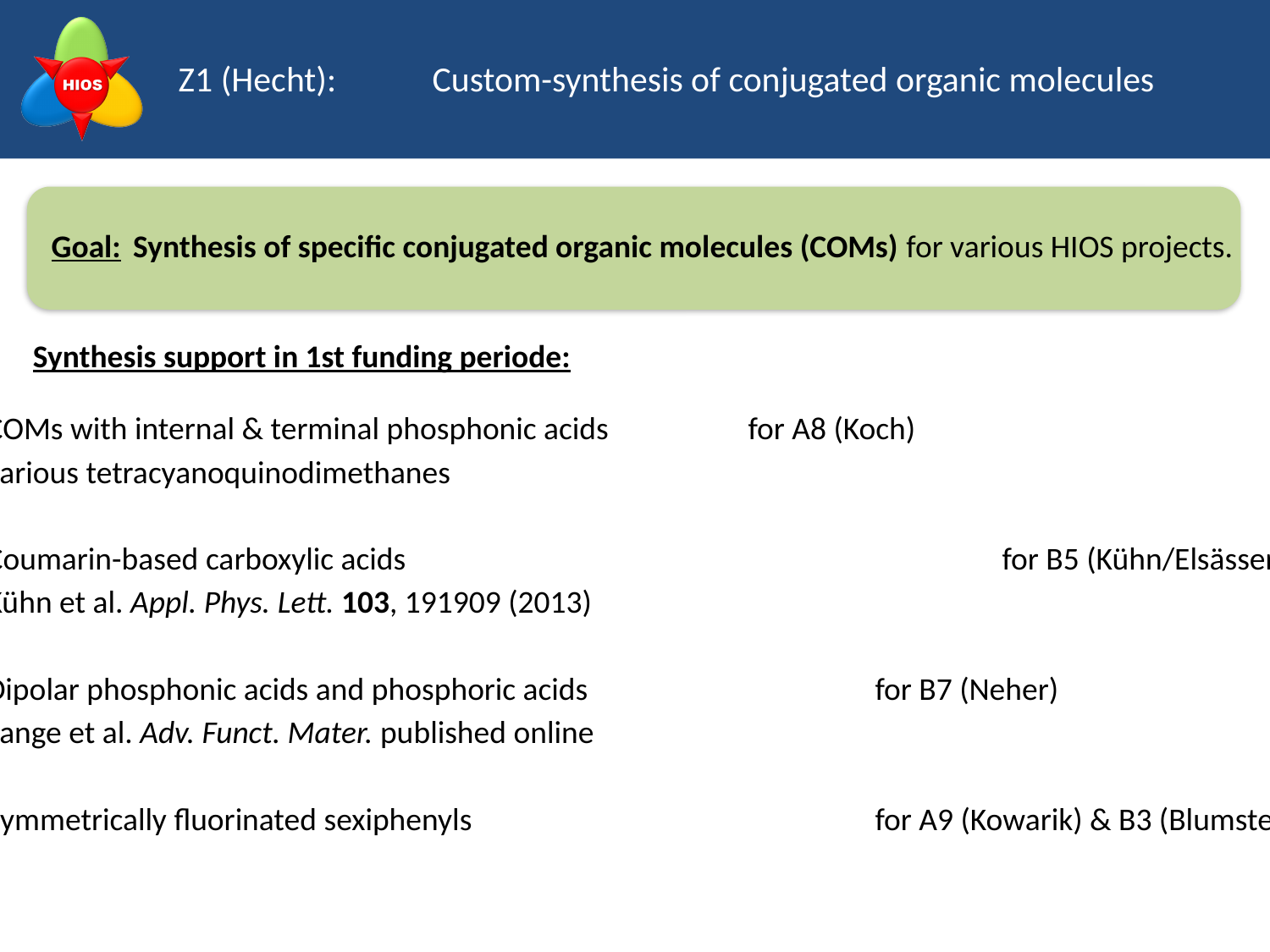

Z1 (Hecht):	Custom-synthesis of conjugated organic molecules

Goal:
Synthesis of specific conjugated organic molecules (COMs) for various HIOS projects.
Synthesis support in 1st funding periode:
COMs with internal & terminal phosphonic acids		for A8 (Koch)
	various tetracyanoquinodimethanes

Coumarin-based carboxylic acids					for B5 (Kühn/Elsässer)
	Kühn et al. Appl. Phys. Lett. 103, 191909 (2013)

Dipolar phosphonic acids and phosphoric acids			for B7 (Neher)
	Lange et al. Adv. Funct. Mater. published online

Symmetrically fluorinated sexiphenyls				for A9 (Kowarik) & B3 (Blumstengel)